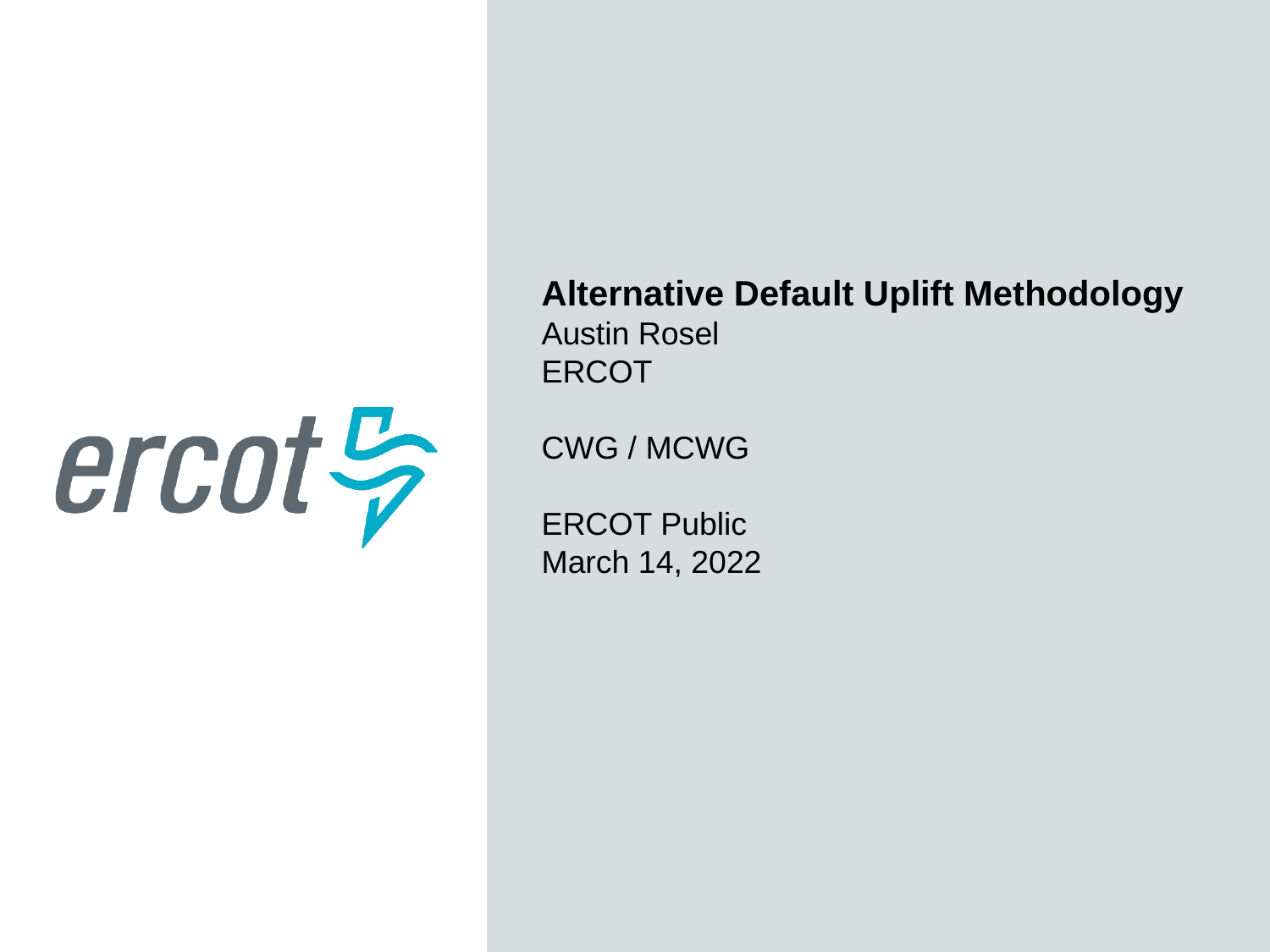

Alternative Default Uplift Methodology
Austin Rosel
ERCOT

CWG / MCWG

ERCOT Public
March 14, 2022